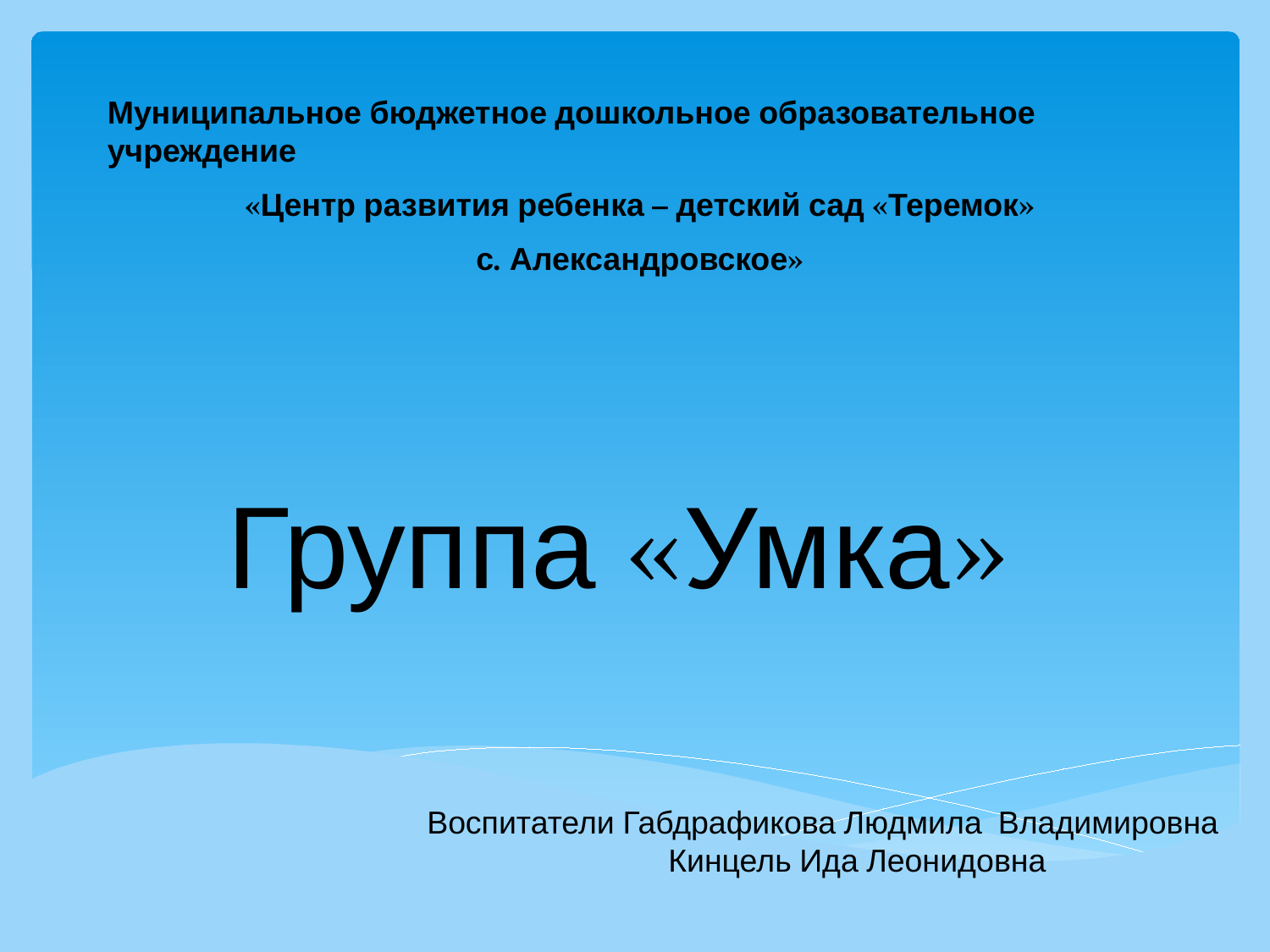

Муниципальное бюджетное дошкольное образовательное учреждение
«Центр развития ребенка – детский сад «Теремок»
с. Александровское»
Группа «Умка»
Воспитатели Габдрафикова Людмила  Владимировна
                              Кинцель Ида Леонидовна